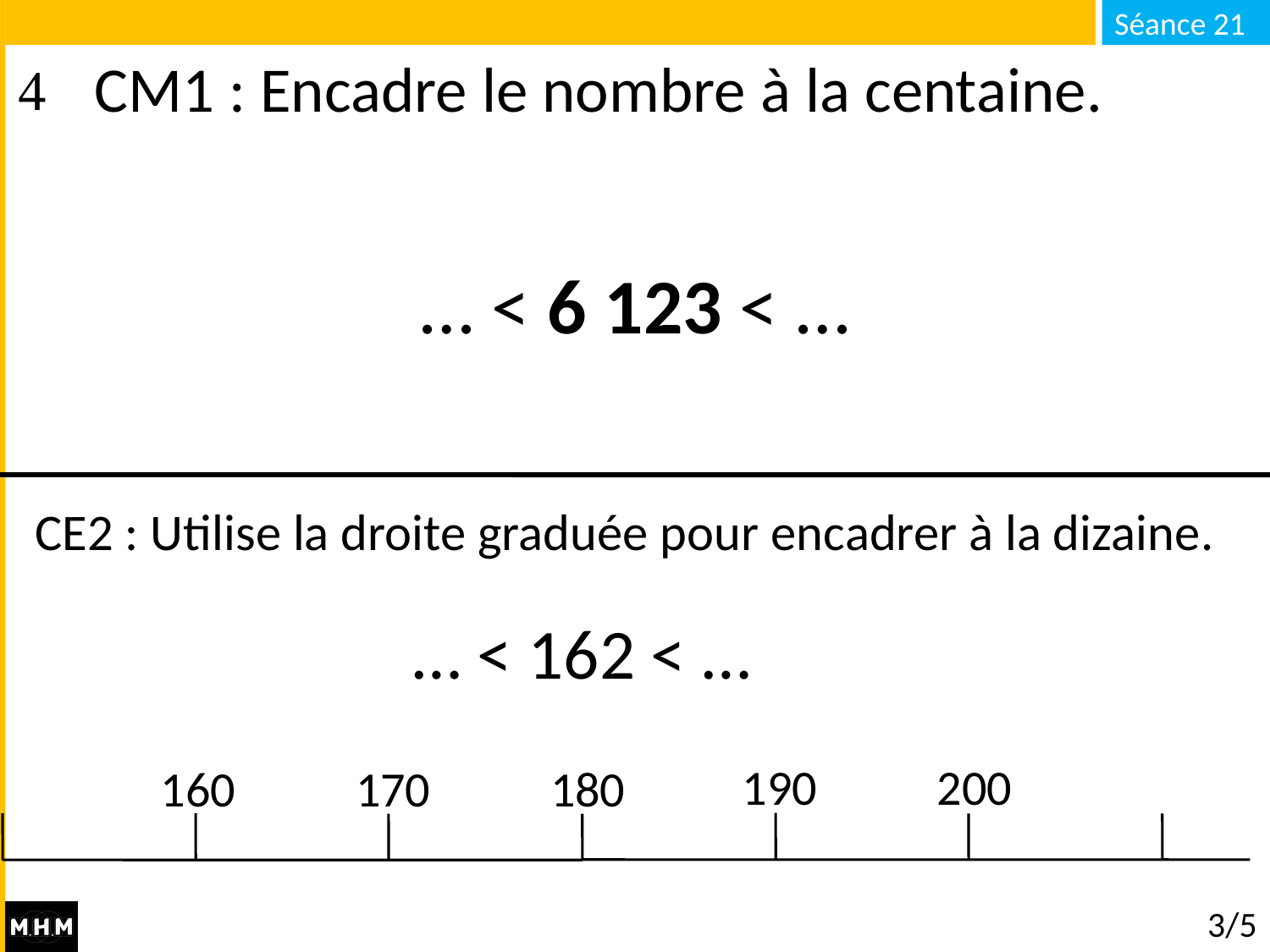

CM1 : Encadre le nombre à la centaine.
… < 6 123 < …

# CE2 : Utilise la droite graduée pour encadrer à la dizaine.
… < 162 < …
190
200
160
170
180
3/5